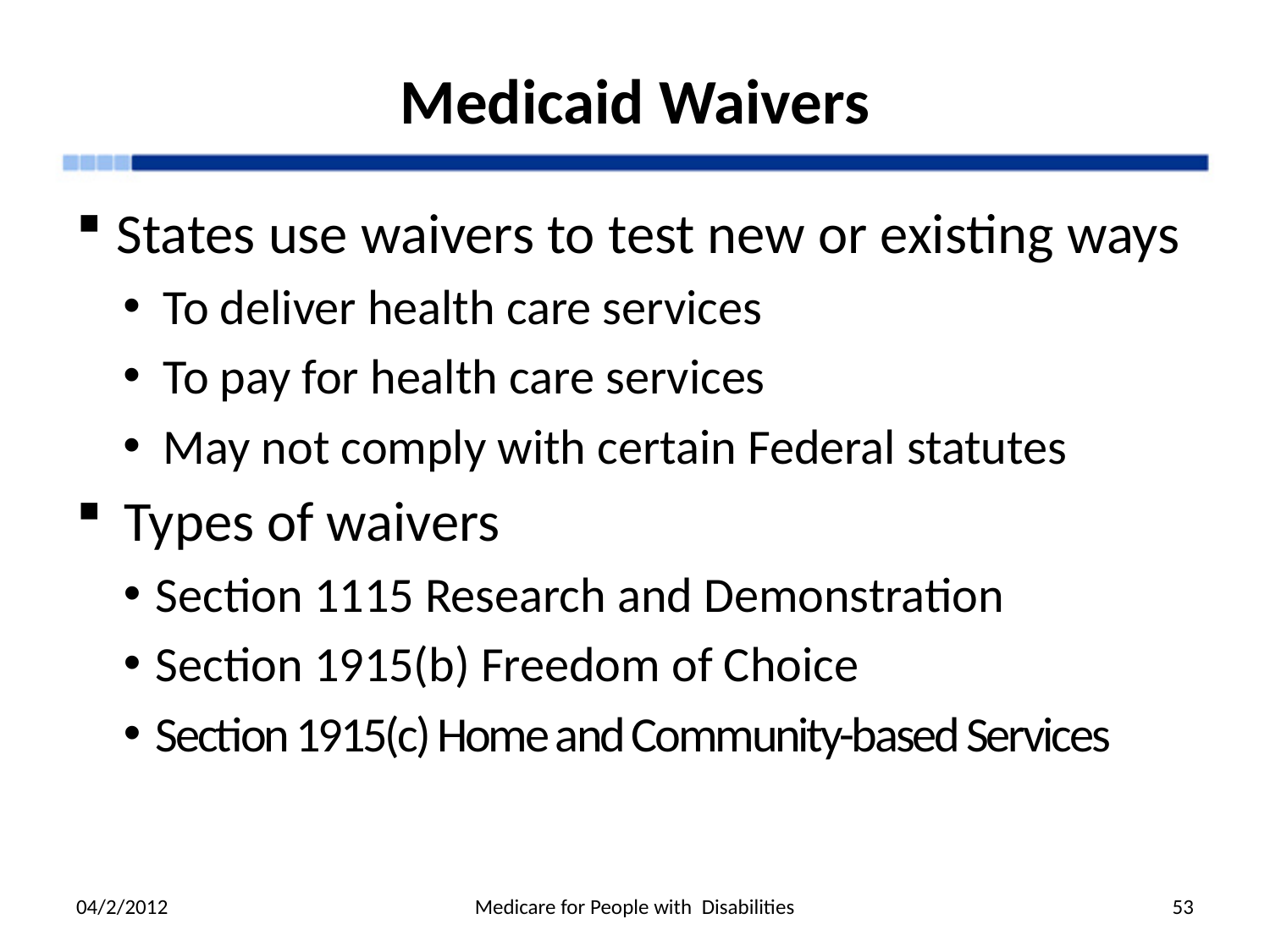

# Medicaid Waivers
States use waivers to test new or existing ways
To deliver health care services
To pay for health care services
May not comply with certain Federal statutes
Types of waivers
Section 1115 Research and Demonstration
Section 1915(b) Freedom of Choice
Section 1915(c) Home and Community-based Services
04/2/2012
Medicare for People with  Disabilities
53